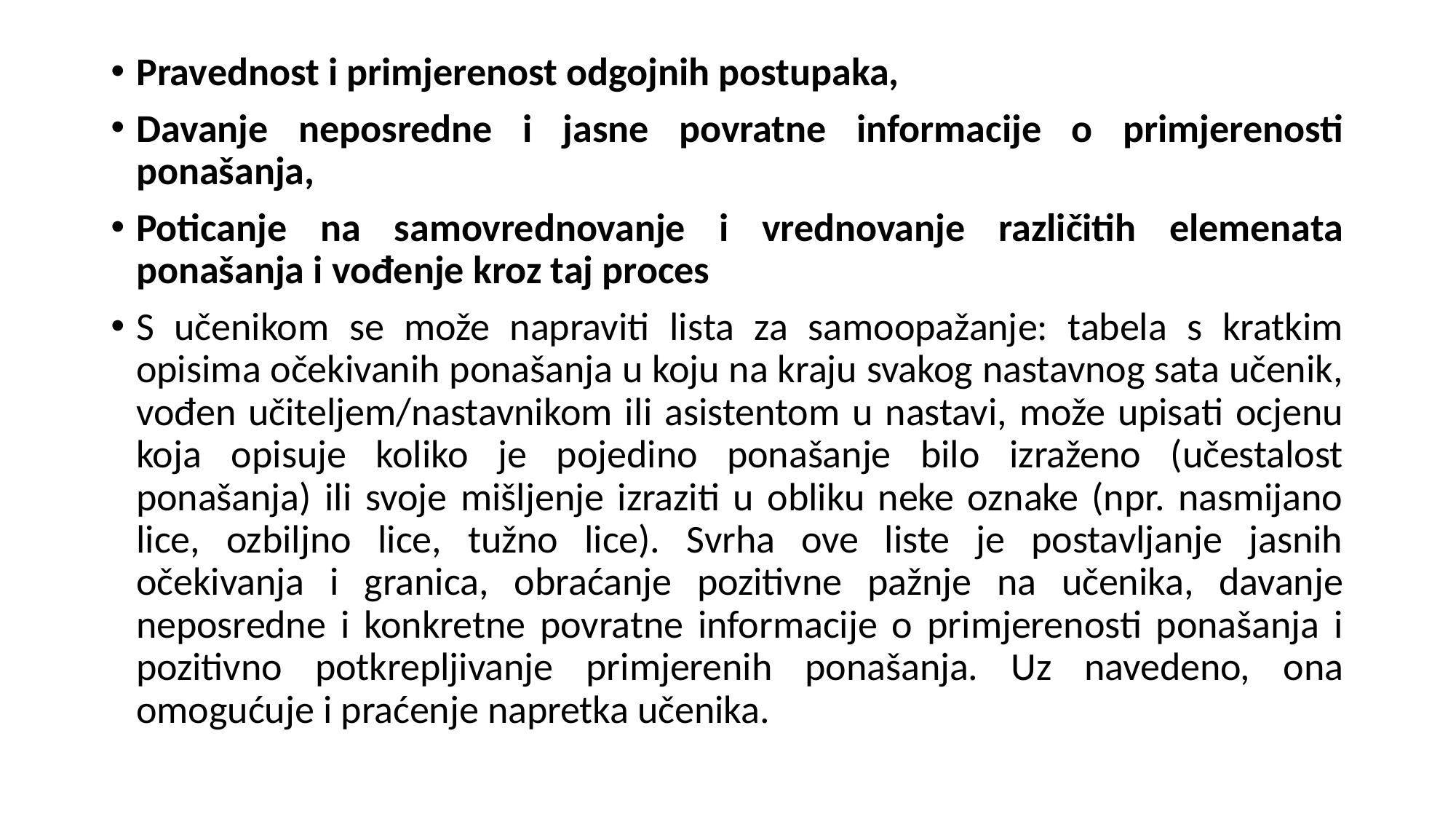

Pravednost i primjerenost odgojnih postupaka,
Davanje neposredne i jasne povratne informacije o primjerenosti ponašanja,
Poticanje na samovrednovanje i vrednovanje različitih elemenata ponašanja i vođenje kroz taj proces
S učenikom se može napraviti lista za samoopažanje: tabela s kratkim opisima očekivanih ponašanja u koju na kraju svakog nastavnog sata učenik, vođen učiteljem/nastavnikom ili asistentom u nastavi, može upisati ocjenu koja opisuje koliko je pojedino ponašanje bilo izraženo (učestalost ponašanja) ili svoje mišljenje izraziti u obliku neke oznake (npr. nasmijano lice, ozbiljno lice, tužno lice). Svrha ove liste je postavljanje jasnih očekivanja i granica, obraćanje pozitivne pažnje na učenika, davanje neposredne i konkretne povratne informacije o primjerenosti ponašanja i pozitivno potkrepljivanje primjerenih ponašanja. Uz navedeno, ona omogućuje i praćenje napretka učenika.